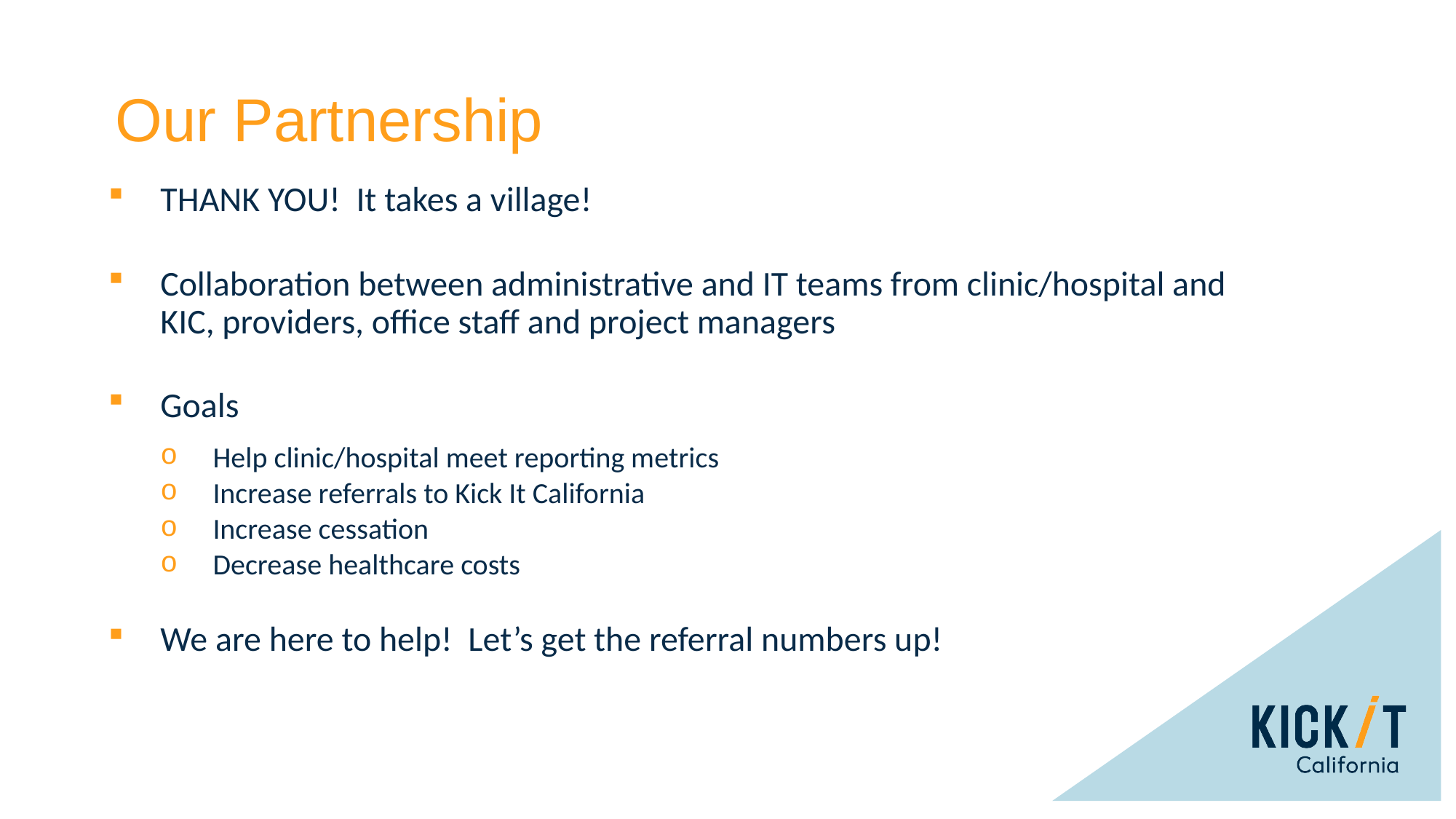

Our Partnership
THANK YOU!  It takes a village!

Collaboration between administrative and IT teams from clinic/hospital and KIC, providers, office staff and project managers

Goals
Help clinic/hospital meet reporting metrics
Increase referrals to Kick It California
Increase cessation
Decrease healthcare costs

We are here to help!  Let’s get the referral numbers up!